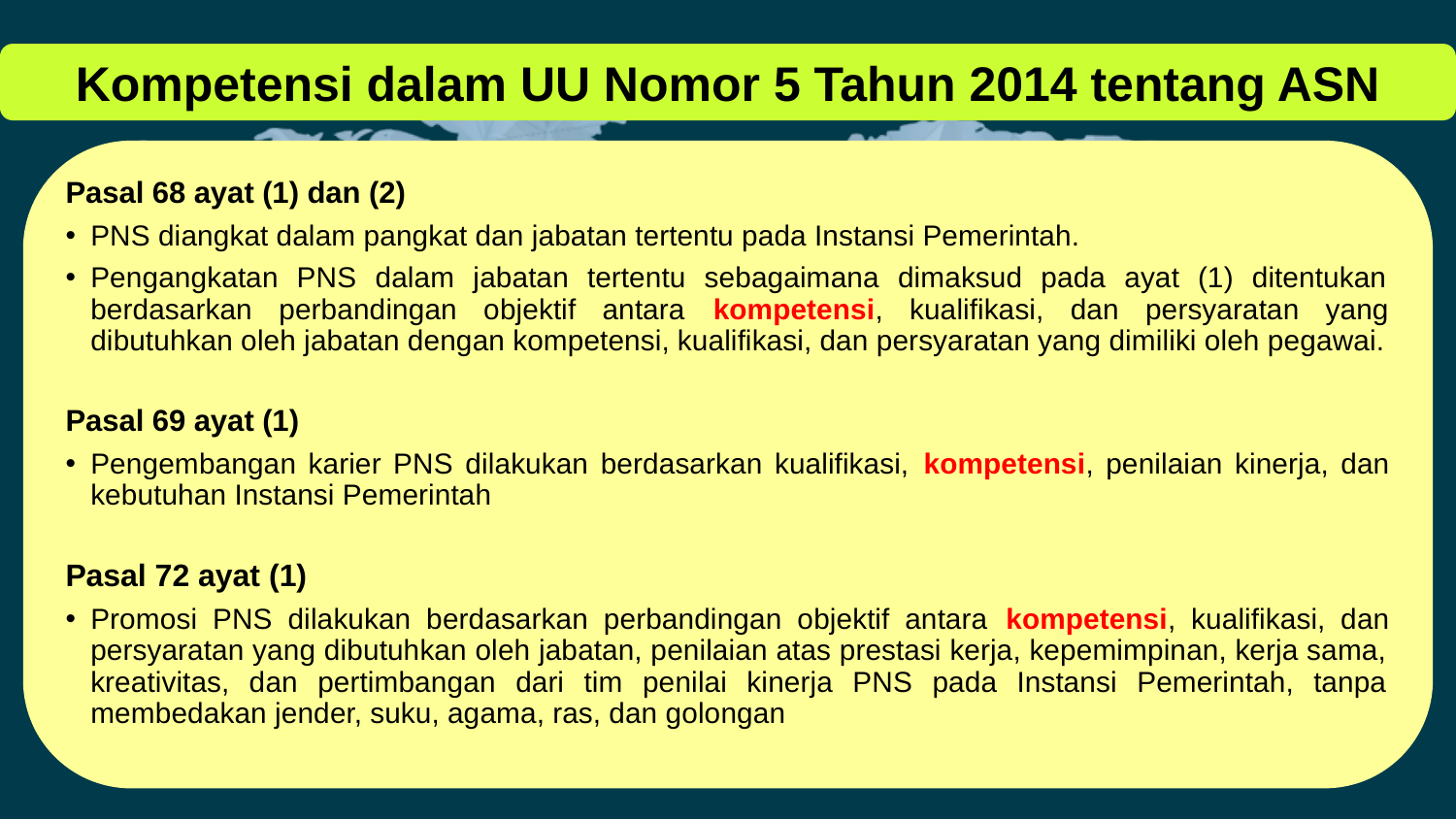

Kompetensi dalam UU Nomor 5 Tahun 2014 tentang ASN
Pasal 68 ayat (1) dan (2)
PNS diangkat dalam pangkat dan jabatan tertentu pada Instansi Pemerintah.
Pengangkatan PNS dalam jabatan tertentu sebagaimana dimaksud pada ayat (1) ditentukan berdasarkan perbandingan objektif antara kompetensi, kualifikasi, dan persyaratan yang dibutuhkan oleh jabatan dengan kompetensi, kualifikasi, dan persyaratan yang dimiliki oleh pegawai.

Pasal 69 ayat (1)
Pengembangan karier PNS dilakukan berdasarkan kualifikasi, kompetensi, penilaian kinerja, dan kebutuhan Instansi Pemerintah

Pasal 72 ayat (1)
Promosi PNS dilakukan berdasarkan perbandingan objektif antara kompetensi, kualifikasi, dan persyaratan yang dibutuhkan oleh jabatan, penilaian atas prestasi kerja, kepemimpinan, kerja sama, kreativitas, dan pertimbangan dari tim penilai kinerja PNS pada Instansi Pemerintah, tanpa membedakan jender, suku, agama, ras, dan golongan